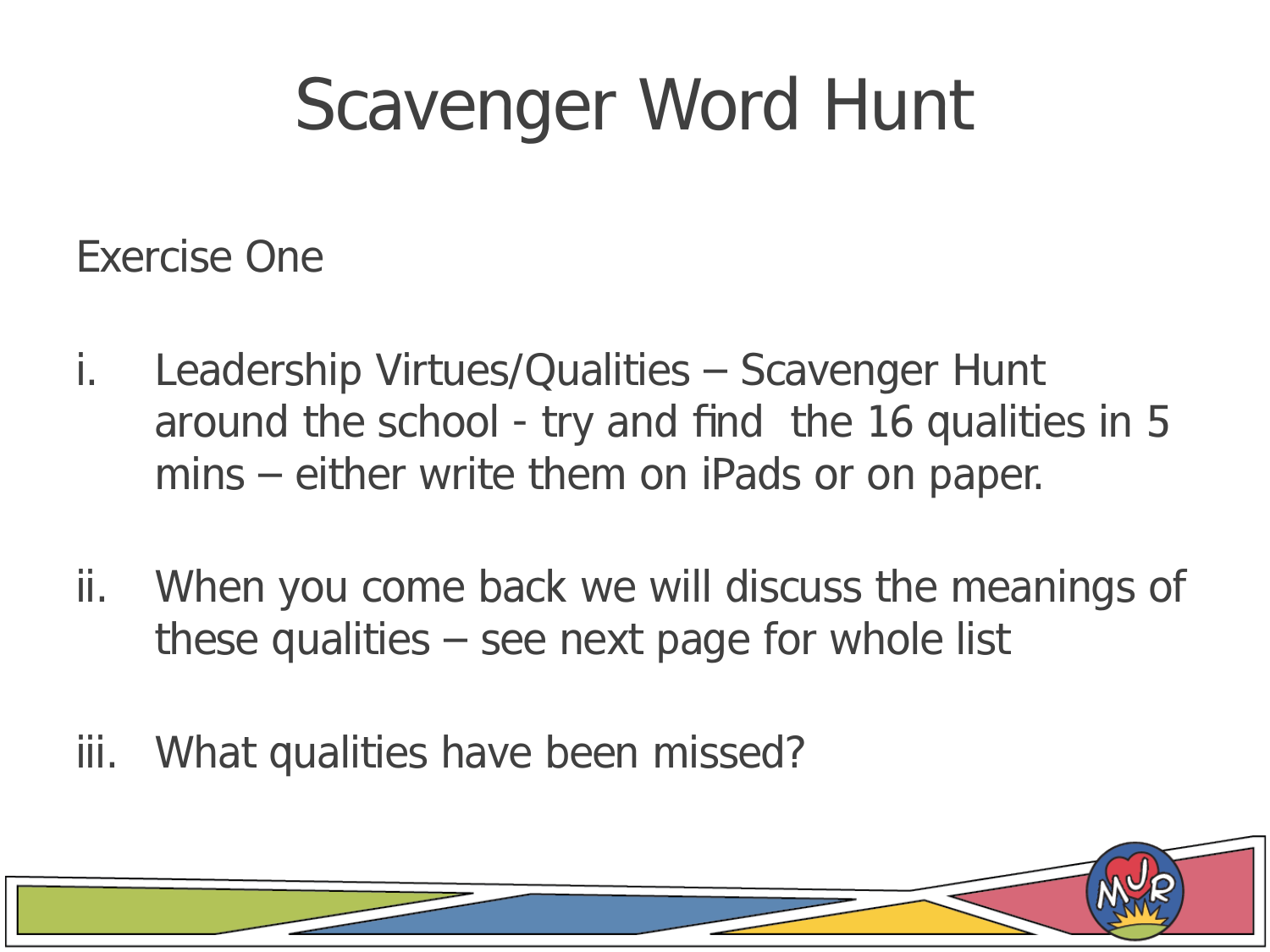

# Scavenger Word Hunt
Exercise One
Leadership Virtues/Qualities – Scavenger Hunt around the school - try and find  the 16 qualities in 5 mins – either write them on iPads or on paper.
When you come back we will discuss the meanings of these qualities – see next page for whole list
What qualities have been missed?